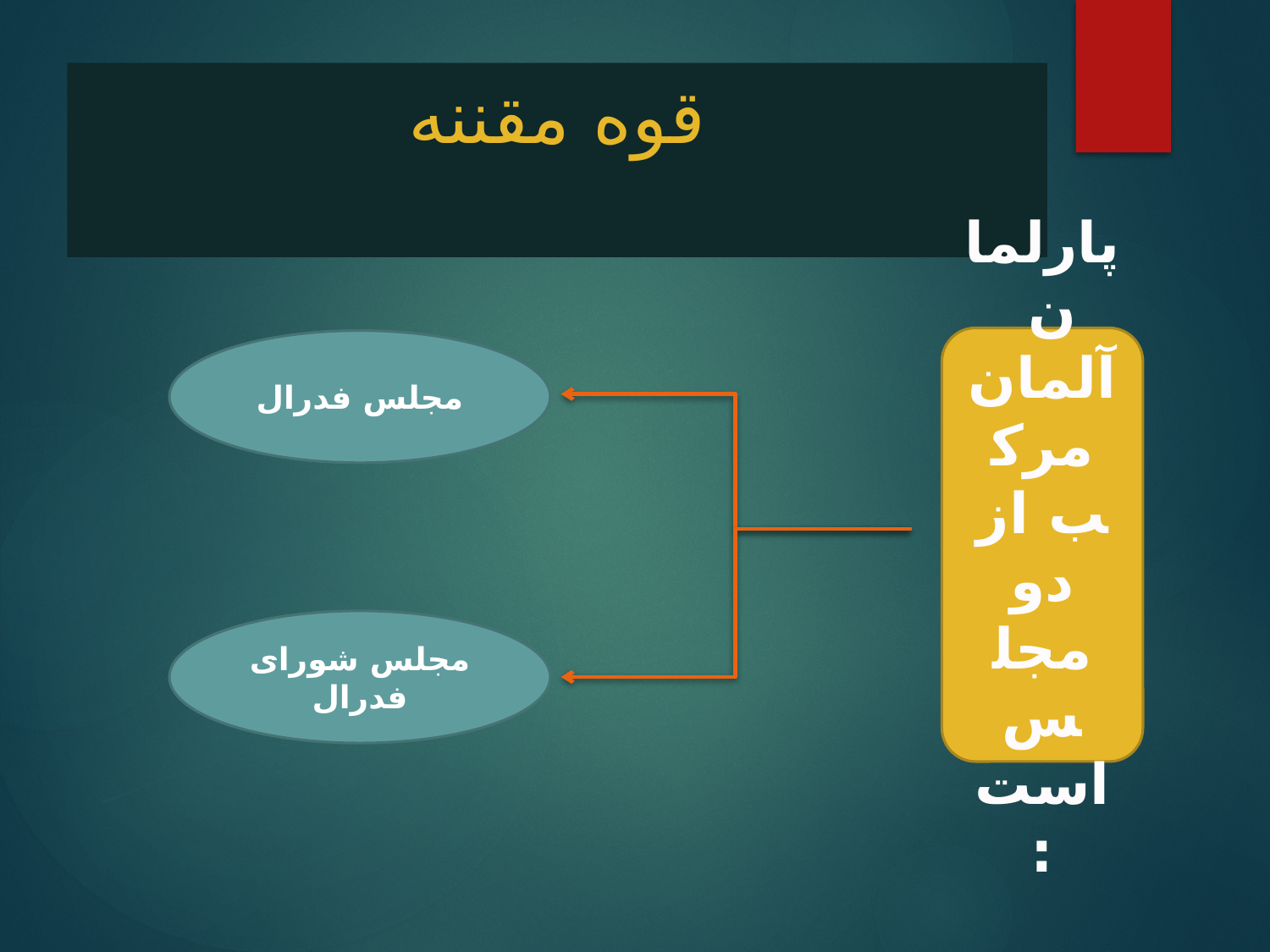

# قوه مقننه
پارلمان  آلمان مرکب از دو مجلس است:
مجلس فدرال
مجلس شورای فدرال